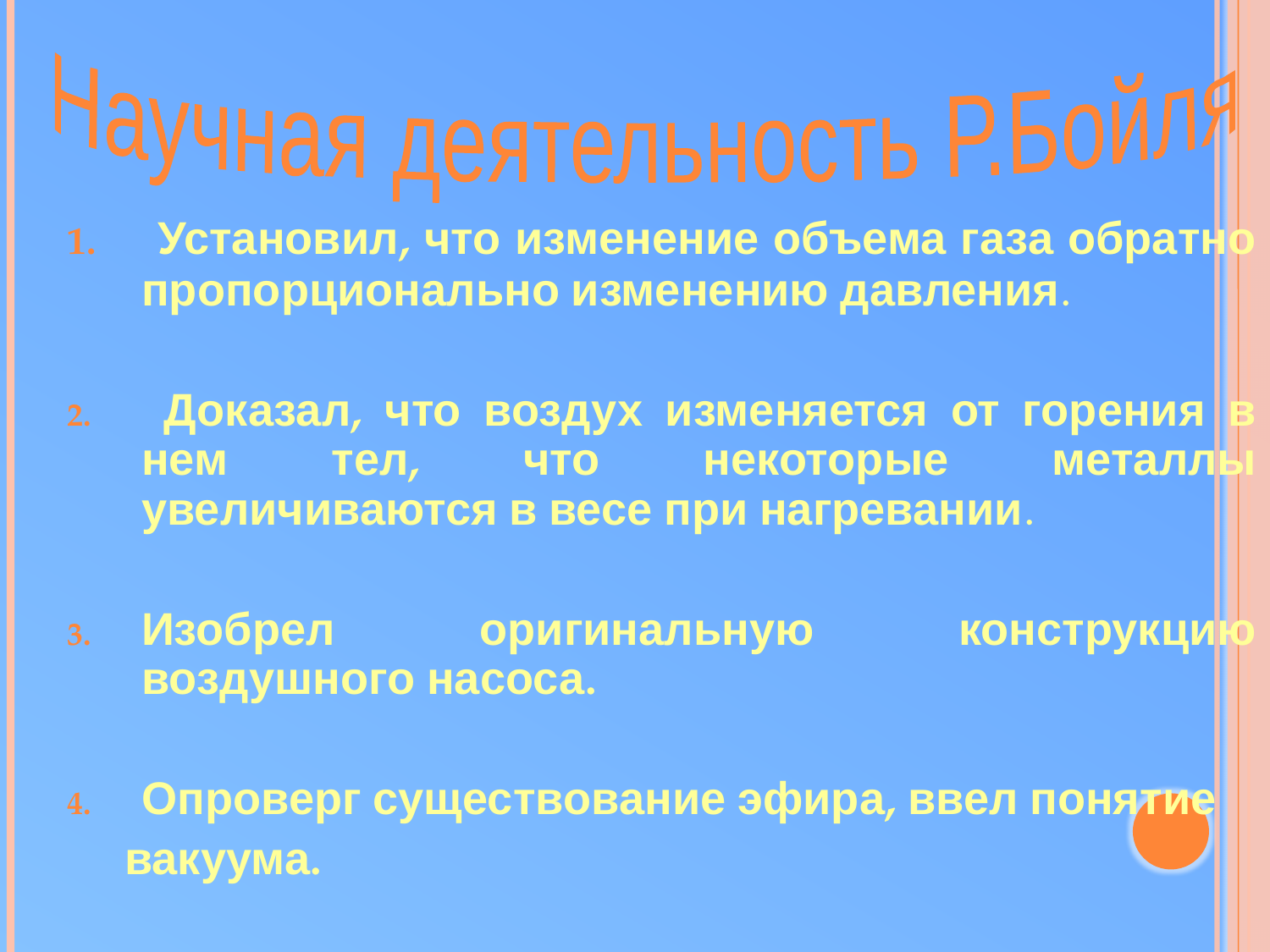

Научная деятельность Р.Бойля
 Установил, что изменение объема газа обратно пропорционально изменению давления.

 Доказал, что воздух изменяется от горения в нем тел, что некоторые металлы увеличиваются в весе при нагревании.

Изобрел оригинальную конструкцию воздушного насоса.

Опроверг существование эфира, ввел понятие
     вакуума.